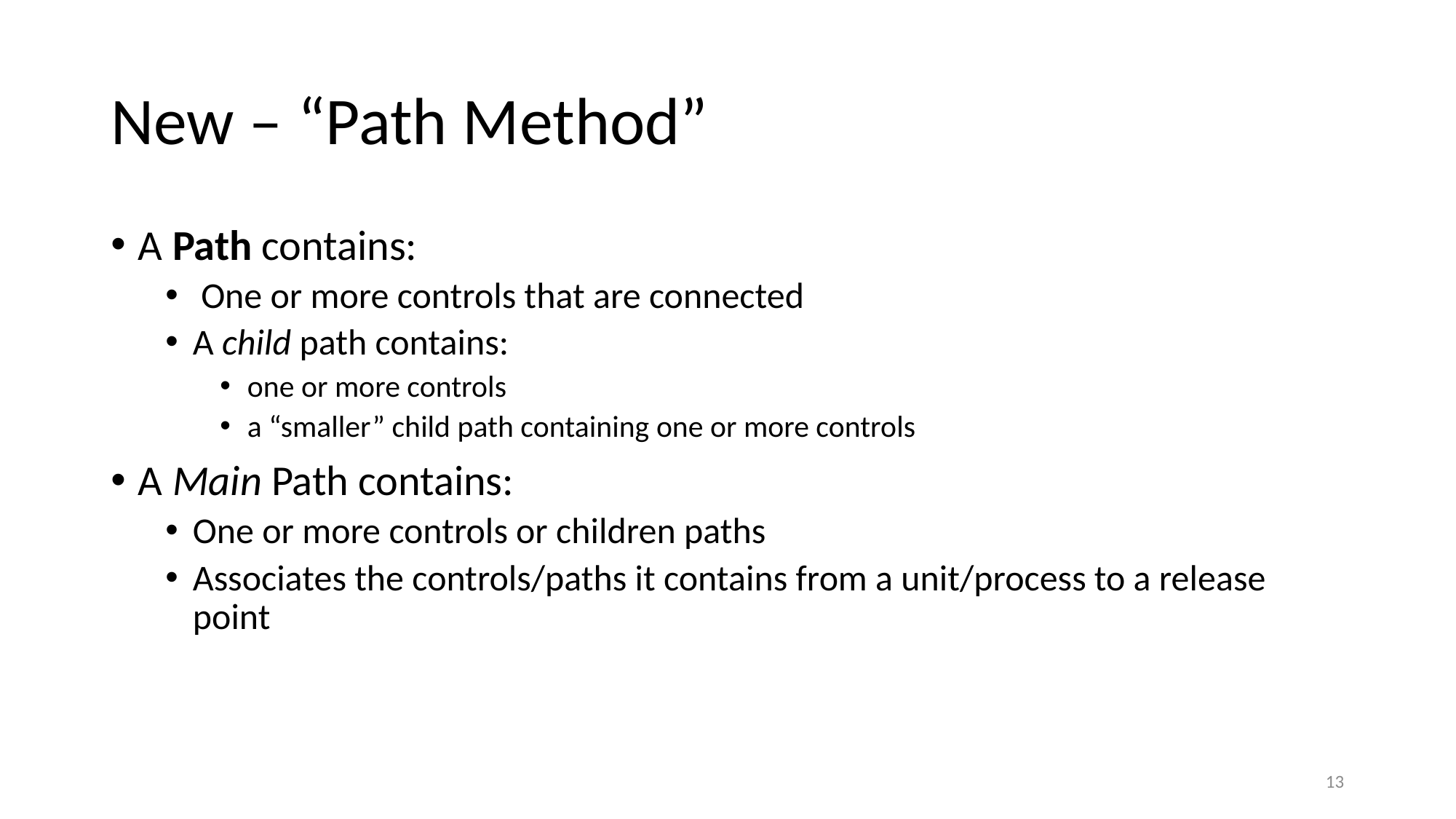

# New – “Path Method”
A Path contains:
 One or more controls that are connected
A child path contains:
one or more controls
a “smaller” child path containing one or more controls
A Main Path contains:
One or more controls or children paths
Associates the controls/paths it contains from a unit/process to a release point

13